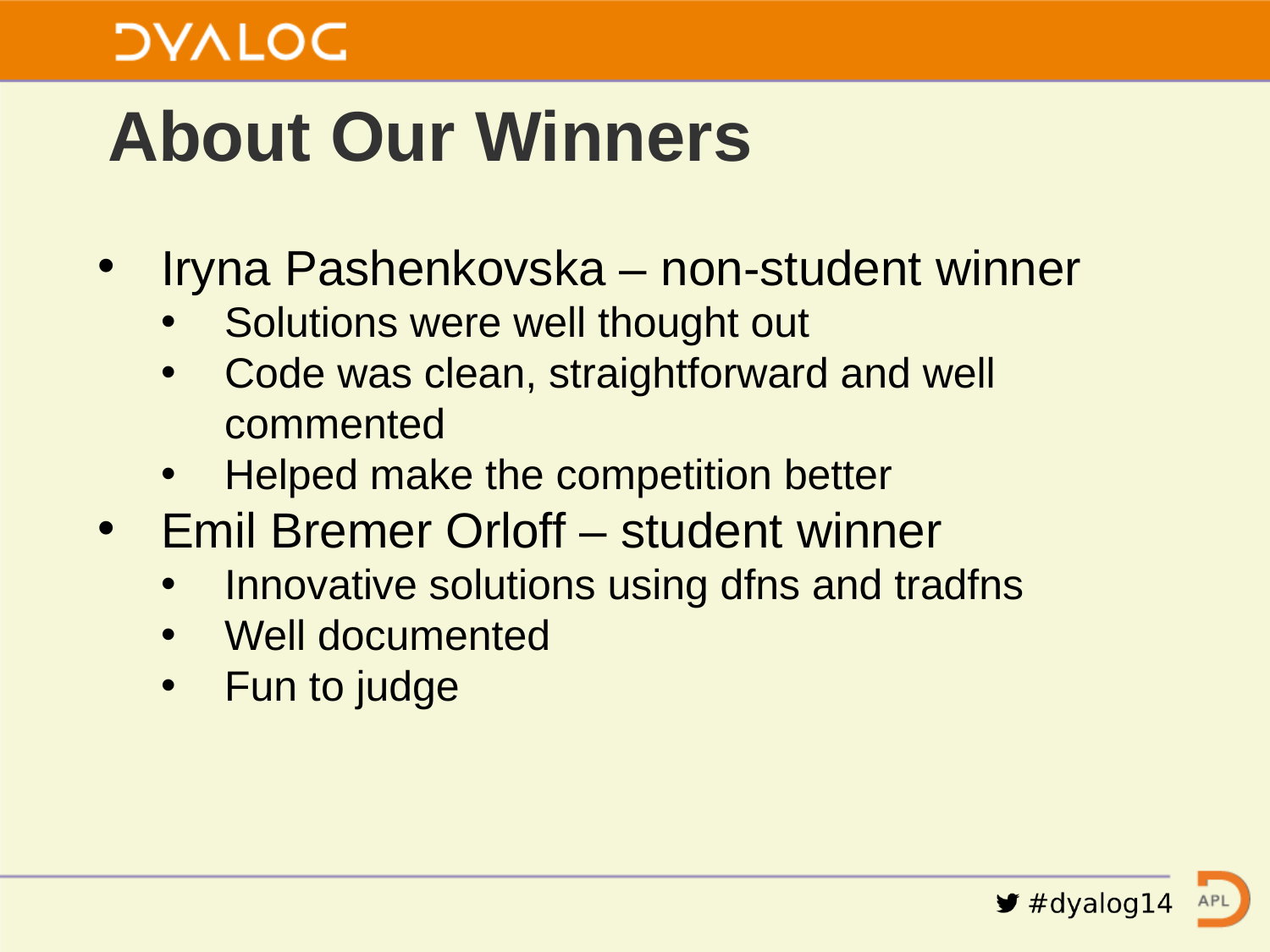

# About Our Winners
Iryna Pashenkovska – non-student winner
Solutions were well thought out
Code was clean, straightforward and well commented
Helped make the competition better
Emil Bremer Orloff – student winner
Innovative solutions using dfns and tradfns
Well documented
Fun to judge